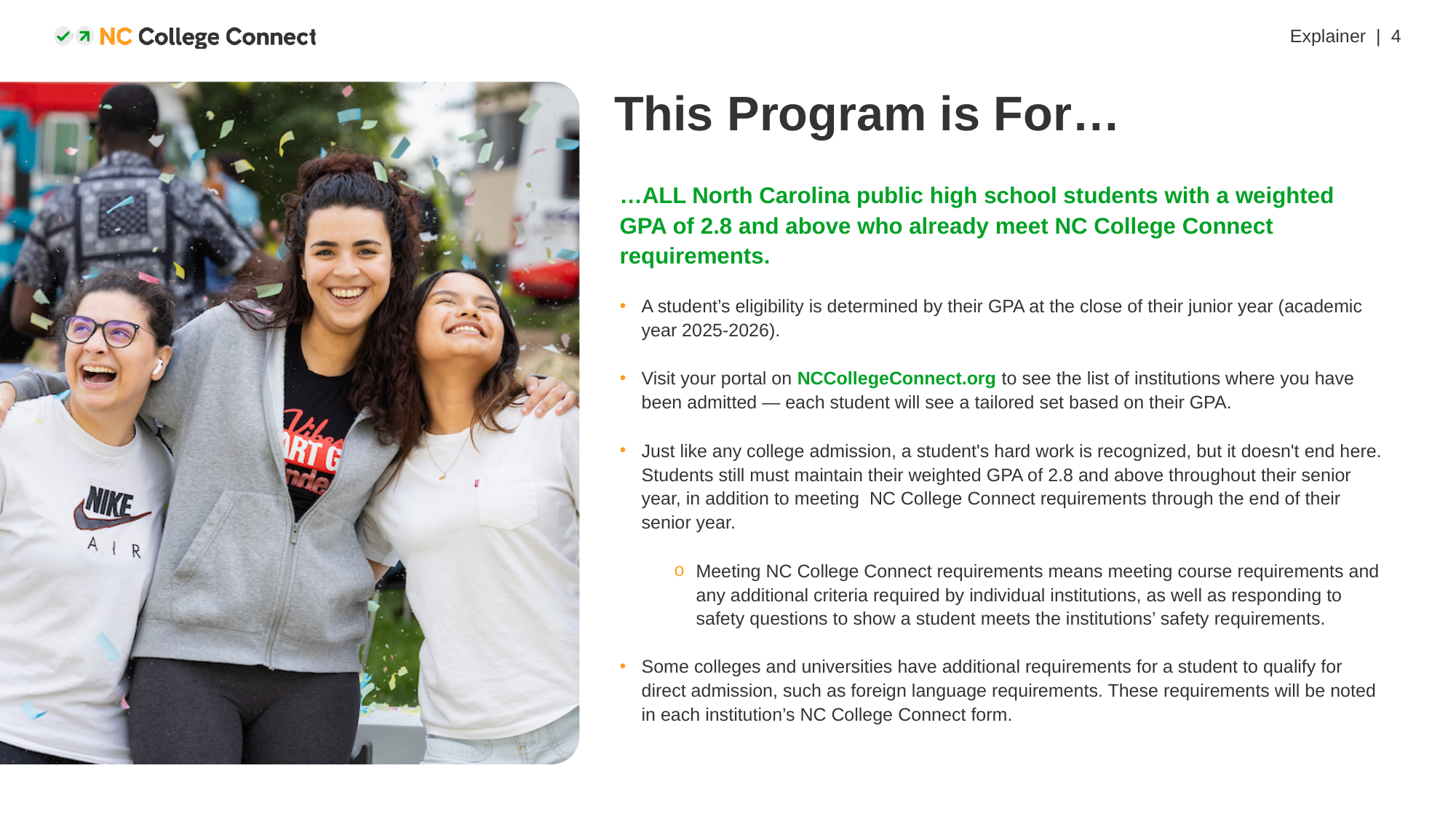

# This Program is For…

…ALL North Carolina public high school students with a weighted GPA of 2.8 and above who already meet NC College Connect requirements.
A student’s eligibility is determined by their GPA at the close of their junior year (academic year 2025-2026).
Visit your portal on NCCollegeConnect.org to see the list of institutions where you have been admitted — each student will see a tailored set based on their GPA.
Just like any college admission, a student's hard work is recognized, but it doesn't end here. Students still must maintain their weighted GPA of 2.8 and above throughout their senior year, in addition to meeting  NC College Connect requirements through the end of their senior year.
Meeting NC College Connect requirements means meeting course requirements and any additional criteria required by individual institutions, as well as responding to safety questions to show a student meets the institutions’ safety requirements.
Some colleges and universities have additional requirements for a student to qualify for direct admission, such as foreign language requirements. These requirements will be noted in each institution’s NC College Connect form.